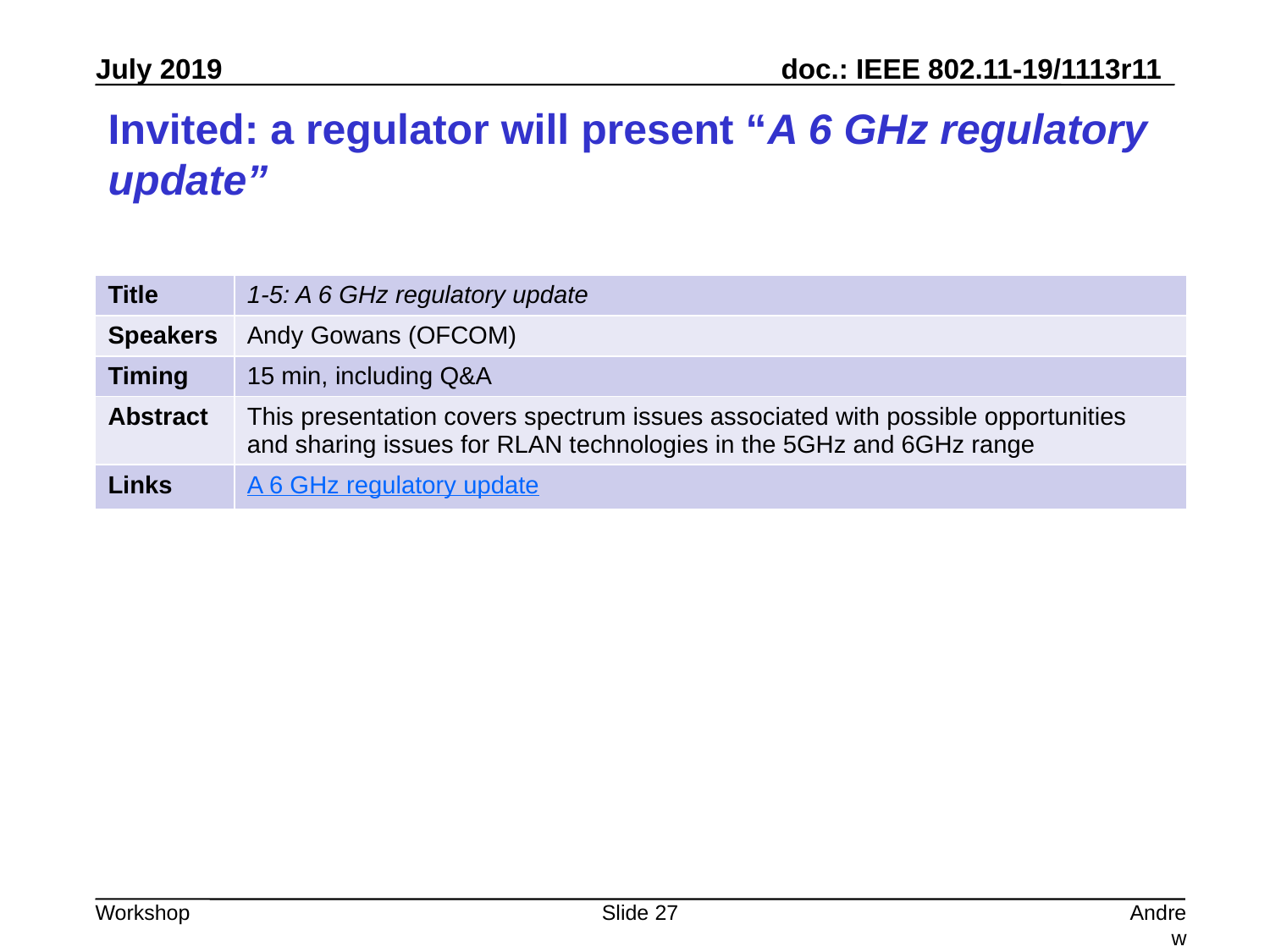

# Invited: a regulator will present “A 6 GHz regulatory update”
| Title | 1-5: A 6 GHz regulatory update |
| --- | --- |
| Speakers | Andy Gowans (OFCOM) |
| Timing | 15 min, including Q&A |
| Abstract | This presentation covers spectrum issues associated with possible opportunities and sharing issues for RLAN technologies in the 5GHz and 6GHz range |
| Links | A 6 GHz regulatory update |
Slide 27
Andrew Myles, Cisco